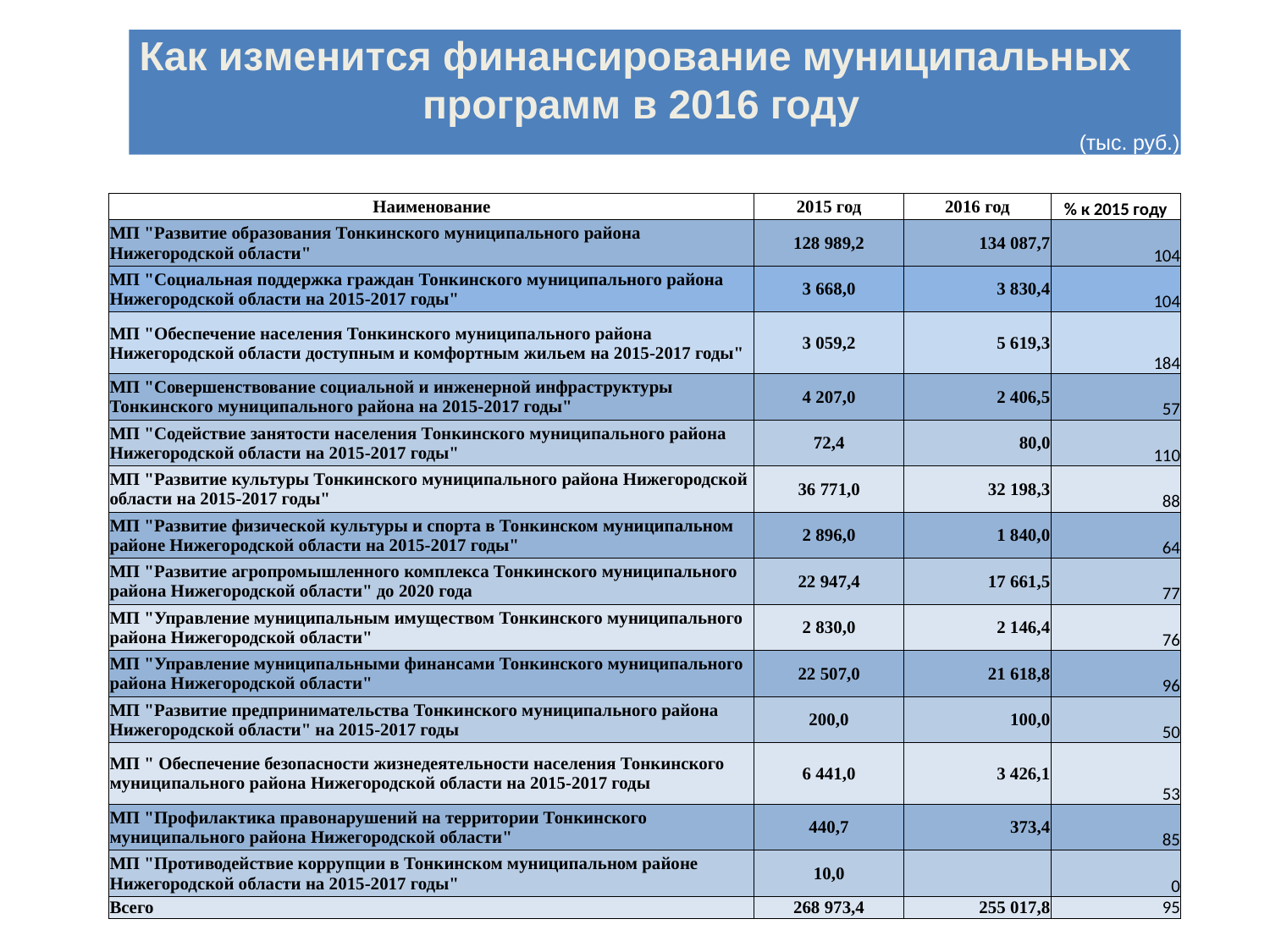

Как изменится финансирование муниципальных программ в 2016 году
(тыс. руб.)
| Наименование | 2015 год | 2016 год | % к 2015 году |
| --- | --- | --- | --- |
| МП "Развитие образования Тонкинского муниципального района Нижегородской области" | 128 989,2 | 134 087,7 | 104 |
| МП "Социальная поддержка граждан Тонкинского муниципального района Нижегородской области на 2015-2017 годы" | 3 668,0 | 3 830,4 | 104 |
| МП "Обеспечение населения Тонкинского муниципального района Нижегородской области доступным и комфортным жильем на 2015-2017 годы" | 3 059,2 | 5 619,3 | 184 |
| МП "Совершенствование социальной и инженерной инфраструктуры Тонкинского муниципального района на 2015-2017 годы" | 4 207,0 | 2 406,5 | 57 |
| МП "Содействие занятости населения Тонкинского муниципального района Нижегородской области на 2015-2017 годы" | 72,4 | 80,0 | 110 |
| МП "Развитие культуры Тонкинского муниципального района Нижегородской области на 2015-2017 годы" | 36 771,0 | 32 198,3 | 88 |
| МП "Развитие физической культуры и спорта в Тонкинском муниципальном районе Нижегородской области на 2015-2017 годы" | 2 896,0 | 1 840,0 | 64 |
| МП "Развитие агропромышленного комплекса Тонкинского муниципального района Нижегородской области" до 2020 года | 22 947,4 | 17 661,5 | 77 |
| МП "Управление муниципальным имуществом Тонкинского муниципального района Нижегородской области" | 2 830,0 | 2 146,4 | 76 |
| МП "Управление муниципальными финансами Тонкинского муниципального района Нижегородской области" | 22 507,0 | 21 618,8 | 96 |
| МП "Развитие предпринимательства Тонкинского муниципального района Нижегородской области" на 2015-2017 годы | 200,0 | 100,0 | 50 |
| МП " Обеспечение безопасности жизнедеятельности населения Тонкинского муниципального района Нижегородской области на 2015-2017 годы | 6 441,0 | 3 426,1 | 53 |
| МП "Профилактика правонарушений на территории Тонкинского муниципального района Нижегородской области" | 440,7 | 373,4 | 85 |
| МП "Противодействие коррупции в Тонкинском муниципальном районе Нижегородской области на 2015-2017 годы" | 10,0 |  | 0 |
| Всего | 268 973,4 | 255 017,8 | 95 |